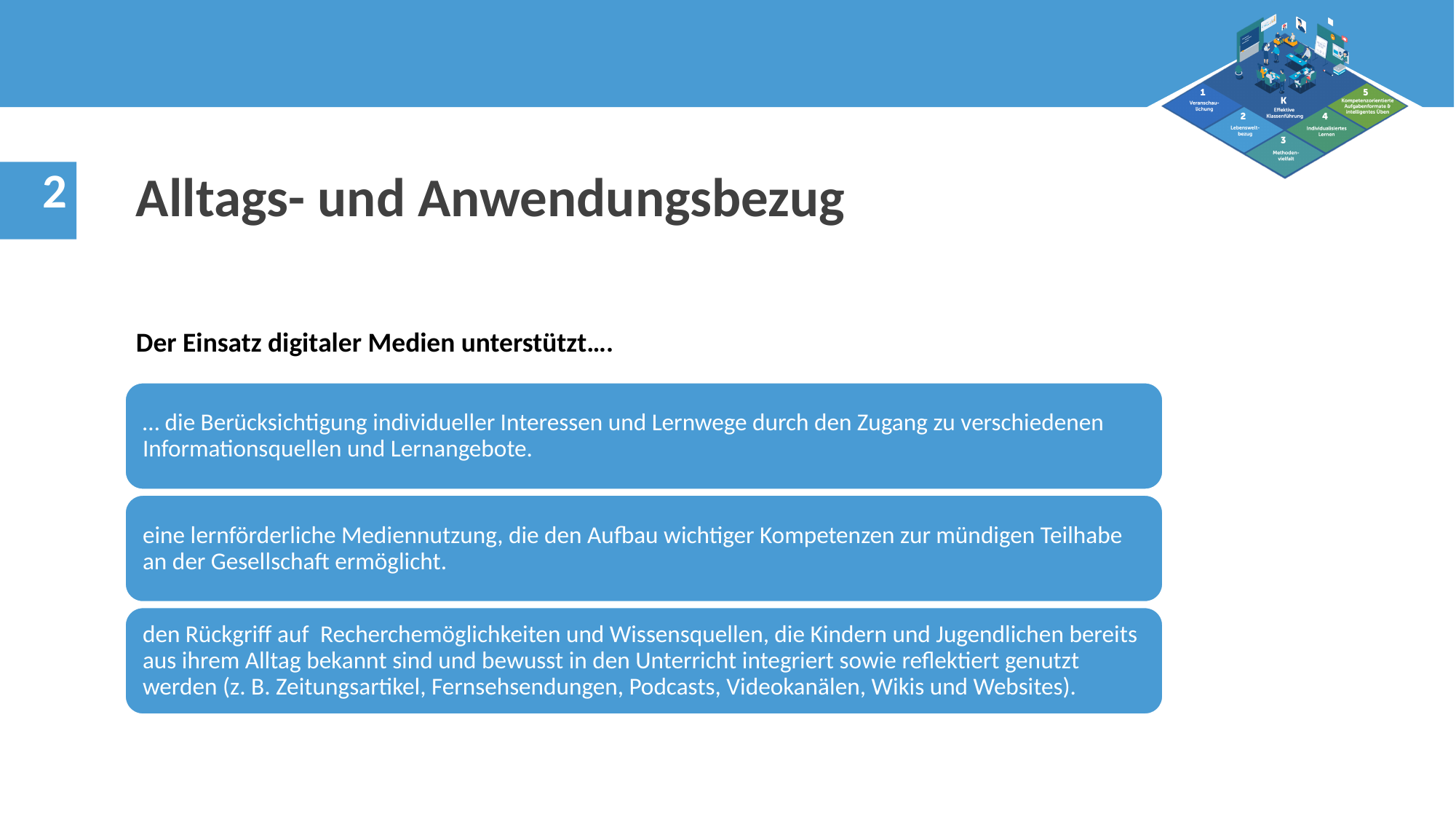

Alltags- und Anwendungsbezug
Der Einsatz digitaler Medien unterstützt….

… die Berücksichtigung individueller Interessen und Lernwege durch den Zugang zu verschiedenen Informationsquellen und Lernangebote.
eine lernförderliche Mediennutzung, die den Aufbau wichtiger Kompetenzen zur mündigen Teilhabe an der Gesellschaft ermöglicht.
den Rückgriff auf  Recherchemöglichkeiten und Wissensquellen, die Kindern und Jugendlichen bereits aus ihrem Alltag bekannt sind und bewusst in den Unterricht integriert sowie reflektiert genutzt werden (z. B. Zeitungsartikel, Fernsehsendungen, Podcasts, Videokanälen, Wikis und Websites).